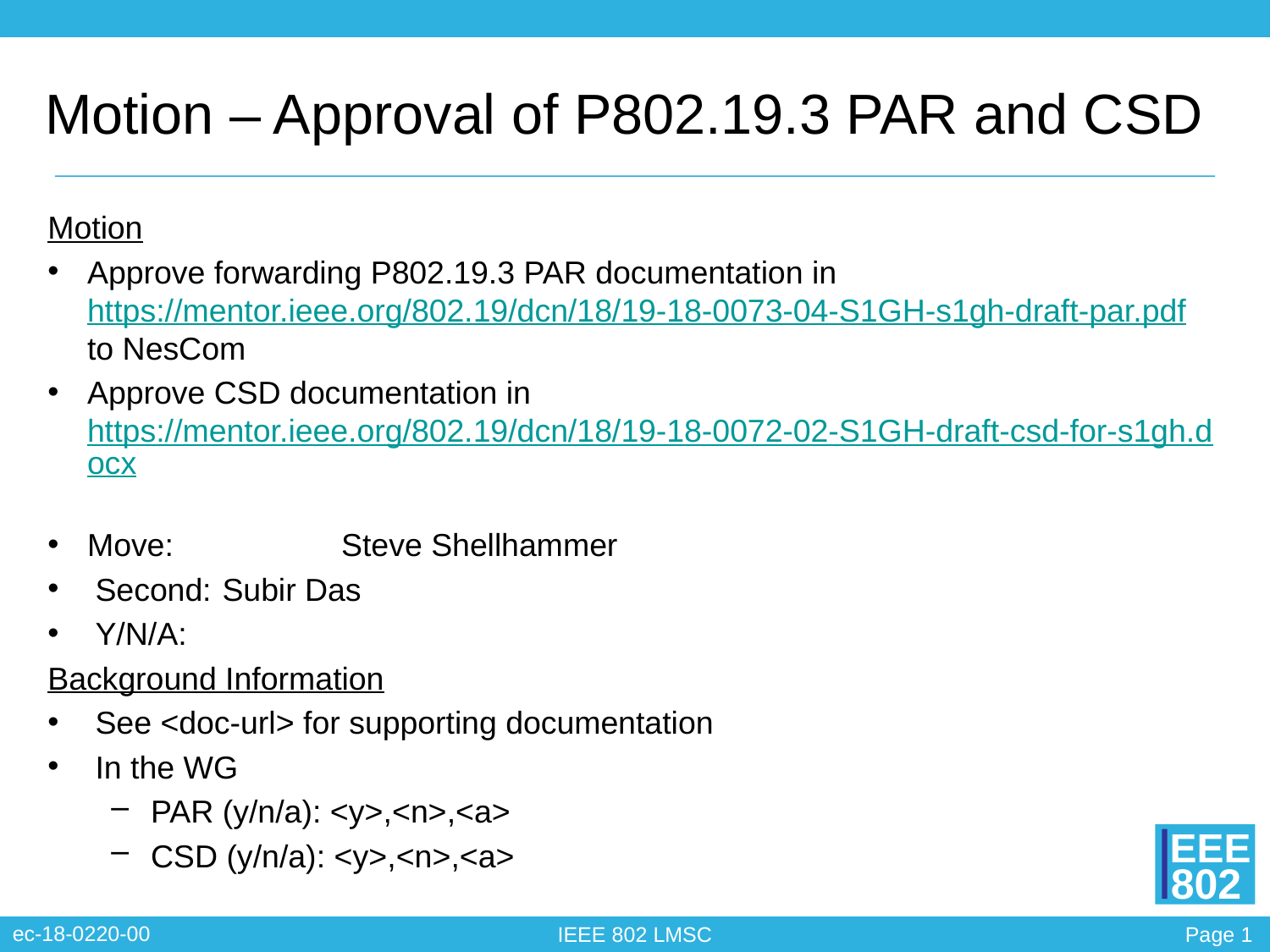

# Motion – Approval of P802.19.3 PAR and CSD
Motion
Approve forwarding P802.19.3 PAR documentation in https://mentor.ieee.org/802.19/dcn/18/19-18-0073-04-S1GH-s1gh-draft-par.pdf to NesCom
Approve CSD documentation in https://mentor.ieee.org/802.19/dcn/18/19-18-0072-02-S1GH-draft-csd-for-s1gh.docx
Move:		Steve Shellhammer
Second:	Subir Das
Y/N/A:
Background Information
See <doc-url> for supporting documentation
In the WG
PAR (y/n/a): <y>,<n>,<a>
CSD (y/n/a): <y>,<n>,<a>